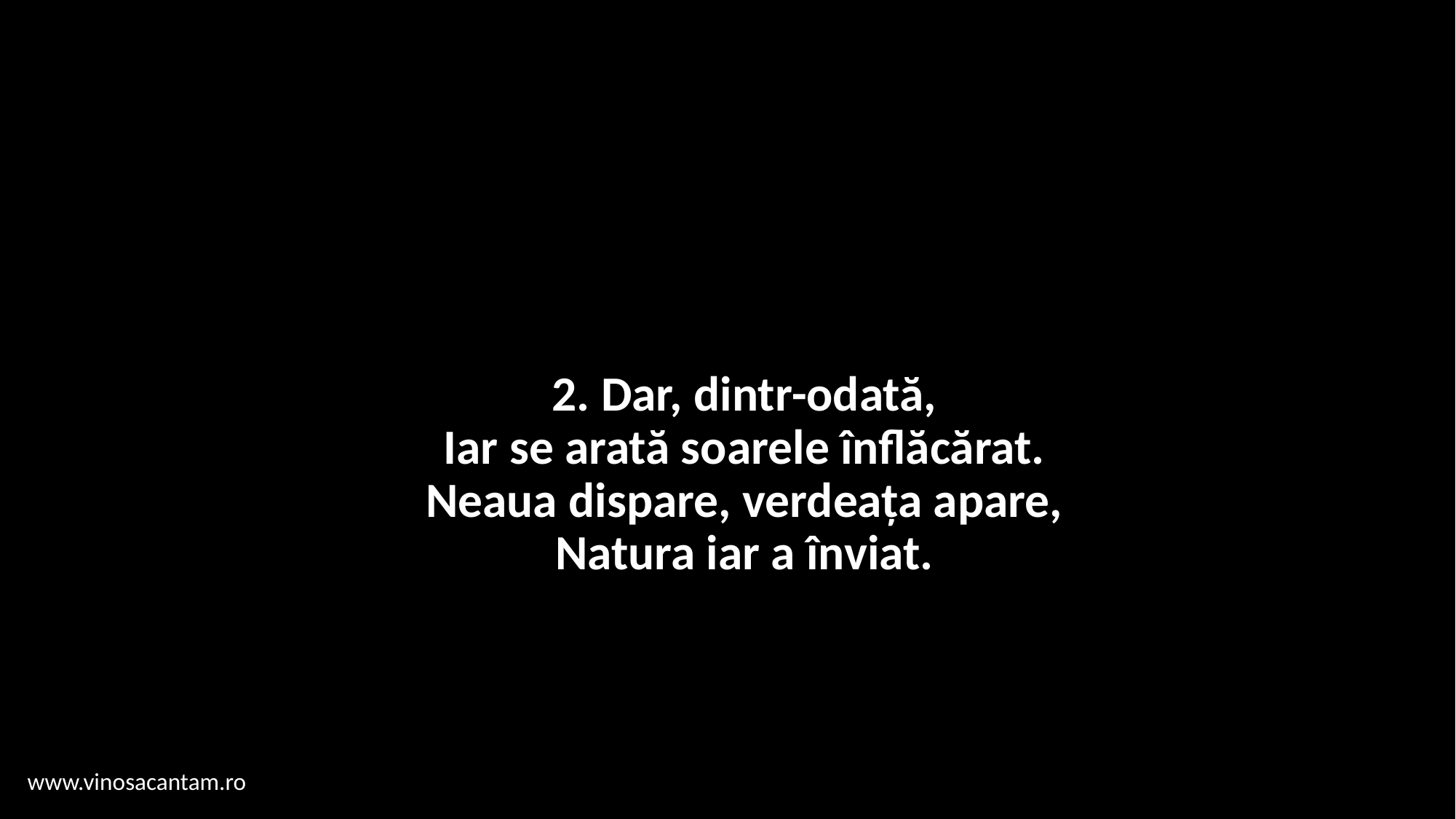

# 2. Dar, dintr-odată, Iar se arată soarele înflăcărat. Neaua dispare, verdeața apare, Natura iar a înviat.
www.vinosacantam.ro